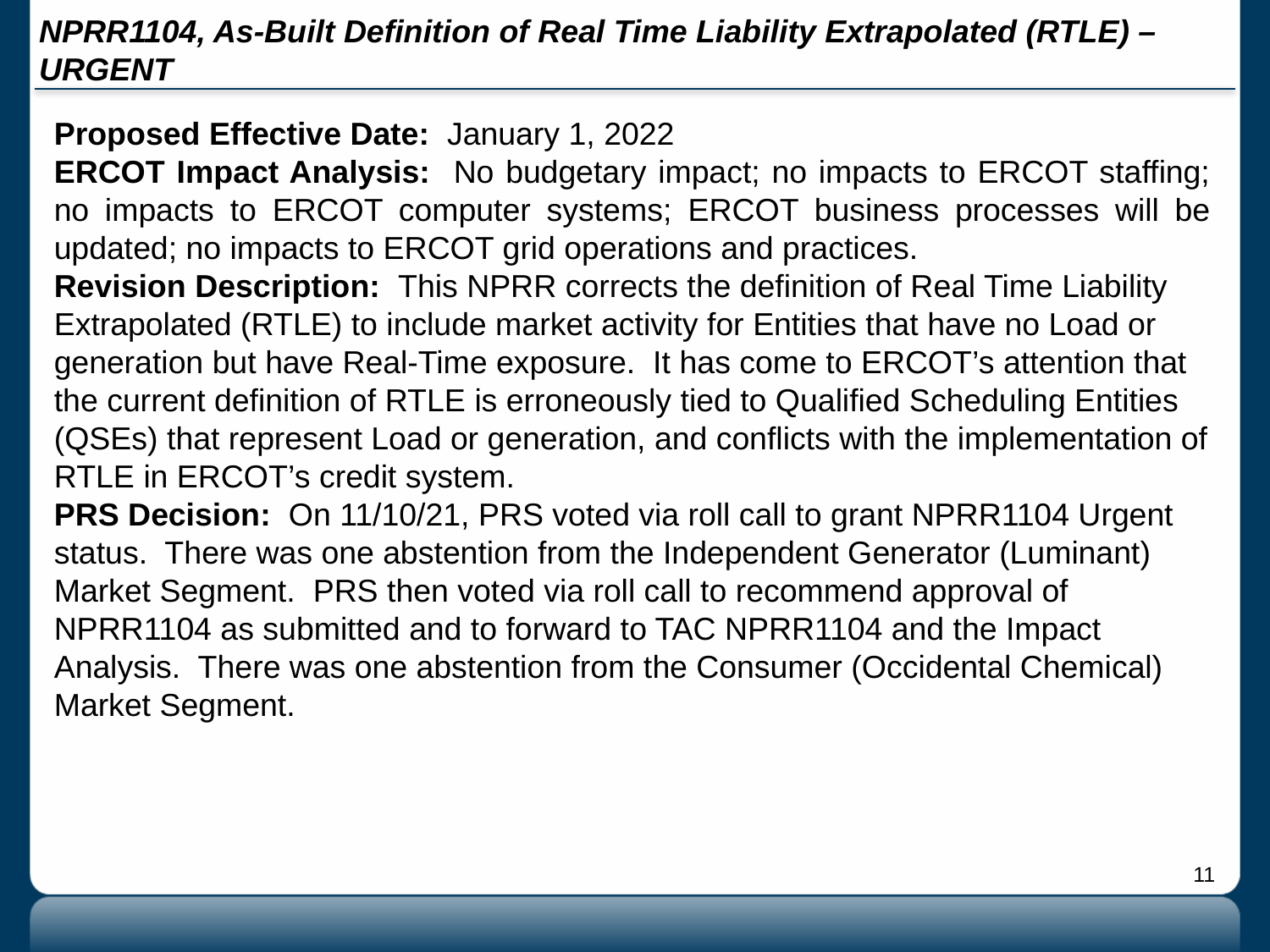

# NPRR1104, As-Built Definition of Real Time Liability Extrapolated (RTLE) – URGENT
Proposed Effective Date:  January 1, 2022
ERCOT Impact Analysis:  No budgetary impact; no impacts to ERCOT staffing; no impacts to ERCOT computer systems; ERCOT business processes will be updated; no impacts to ERCOT grid operations and practices.
Revision Description:  This NPRR corrects the definition of Real Time Liability Extrapolated (RTLE) to include market activity for Entities that have no Load or generation but have Real-Time exposure.  It has come to ERCOT’s attention that the current definition of RTLE is erroneously tied to Qualified Scheduling Entities (QSEs) that represent Load or generation, and conflicts with the implementation of RTLE in ERCOT’s credit system.
PRS Decision:  On 11/10/21, PRS voted via roll call to grant NPRR1104 Urgent status.  There was one abstention from the Independent Generator (Luminant) Market Segment.  PRS then voted via roll call to recommend approval of NPRR1104 as submitted and to forward to TAC NPRR1104 and the Impact Analysis.  There was one abstention from the Consumer (Occidental Chemical) Market Segment.